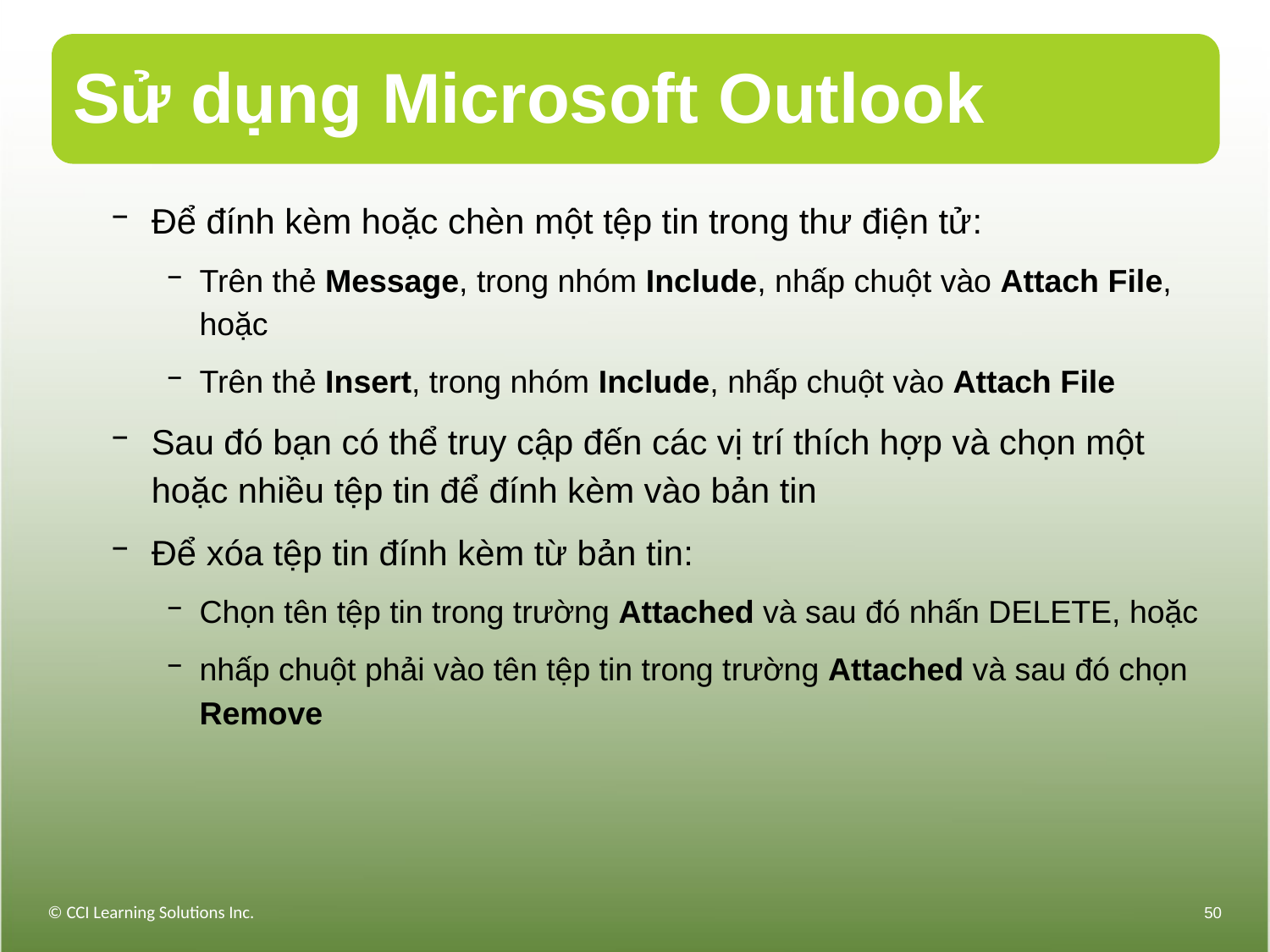

# Sử dụng Microsoft Outlook
Để đính kèm hoặc chèn một tệp tin trong thư điện tử:
Trên thẻ Message, trong nhóm Include, nhấp chuột vào Attach File, hoặc
Trên thẻ Insert, trong nhóm Include, nhấp chuột vào Attach File
Sau đó bạn có thể truy cập đến các vị trí thích hợp và chọn một hoặc nhiều tệp tin để đính kèm vào bản tin
Để xóa tệp tin đính kèm từ bản tin:
Chọn tên tệp tin trong trường Attached và sau đó nhấn DELETE, hoặc
nhấp chuột phải vào tên tệp tin trong trường Attached và sau đó chọn Remove
© CCI Learning Solutions Inc.
50